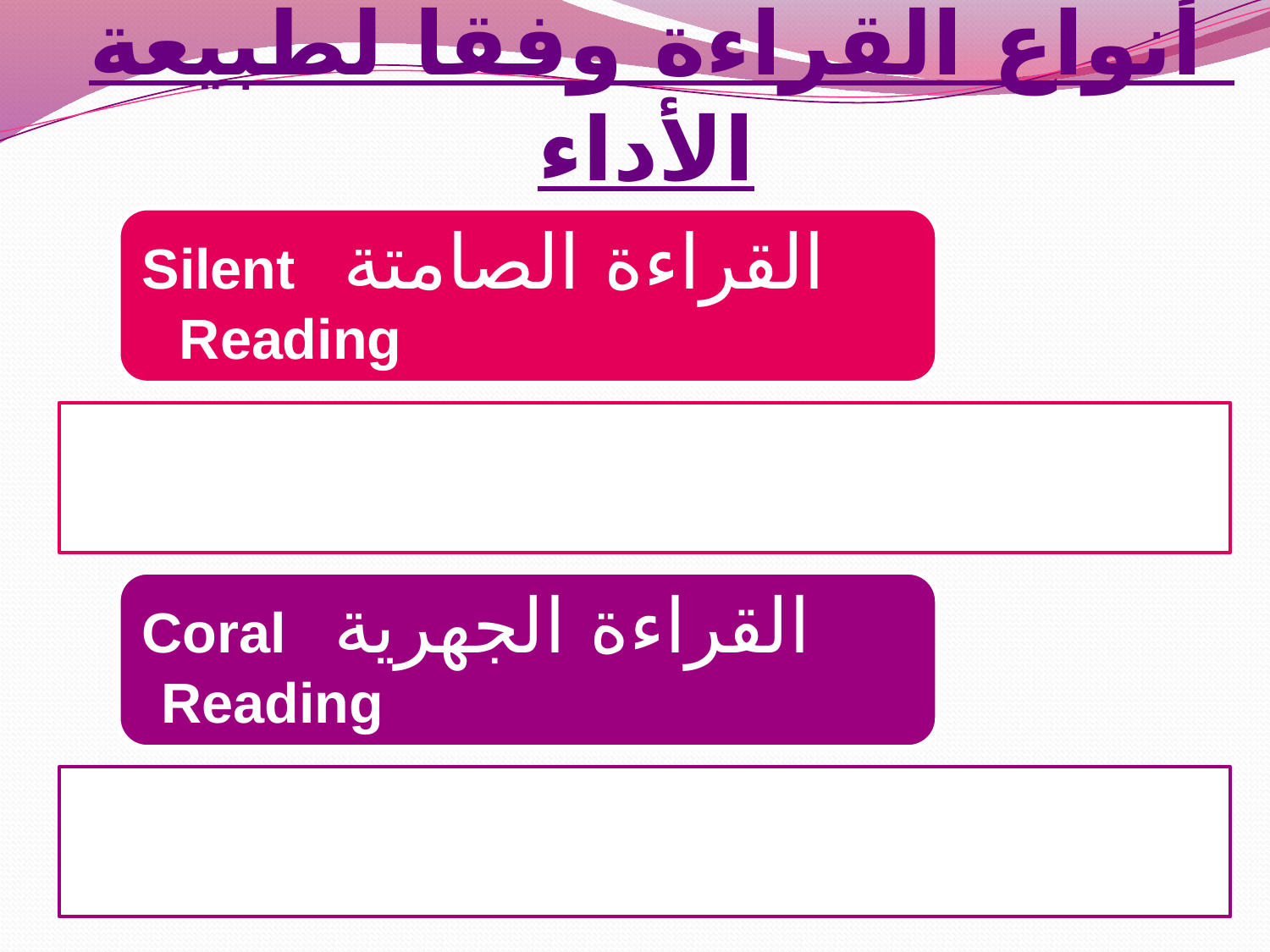

# أنواع القراءة وفقا لطبيعة الأداء
القراءة الصامتة  Silent Reading
القراءة الجهرية  Coral Reading